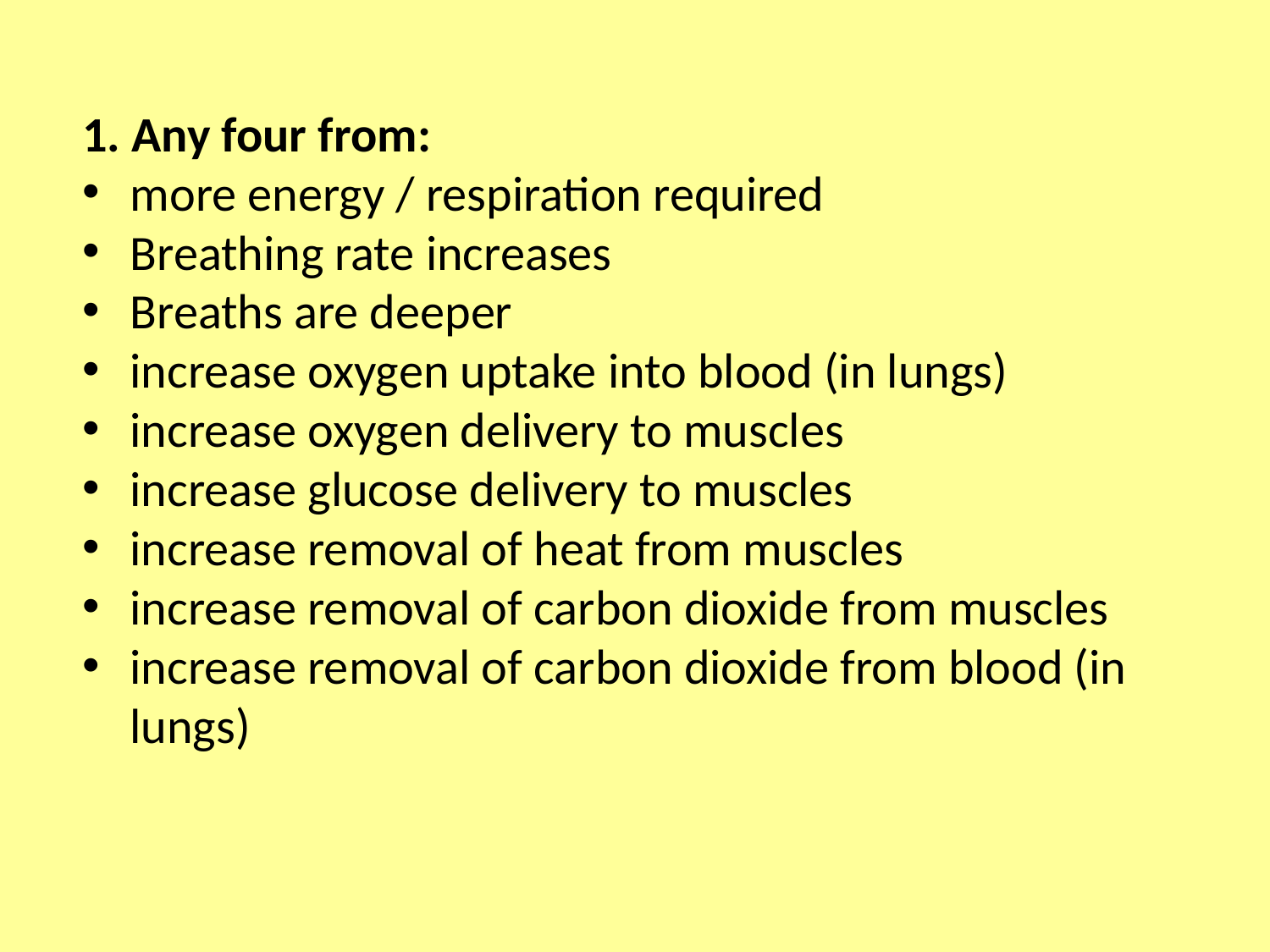

1. Any four from:
more energy / respiration required
Breathing rate increases
Breaths are deeper
increase oxygen uptake into blood (in lungs)
increase oxygen delivery to muscles
increase glucose delivery to muscles
increase removal of heat from muscles
increase removal of carbon dioxide from muscles
increase removal of carbon dioxide from blood (in lungs)